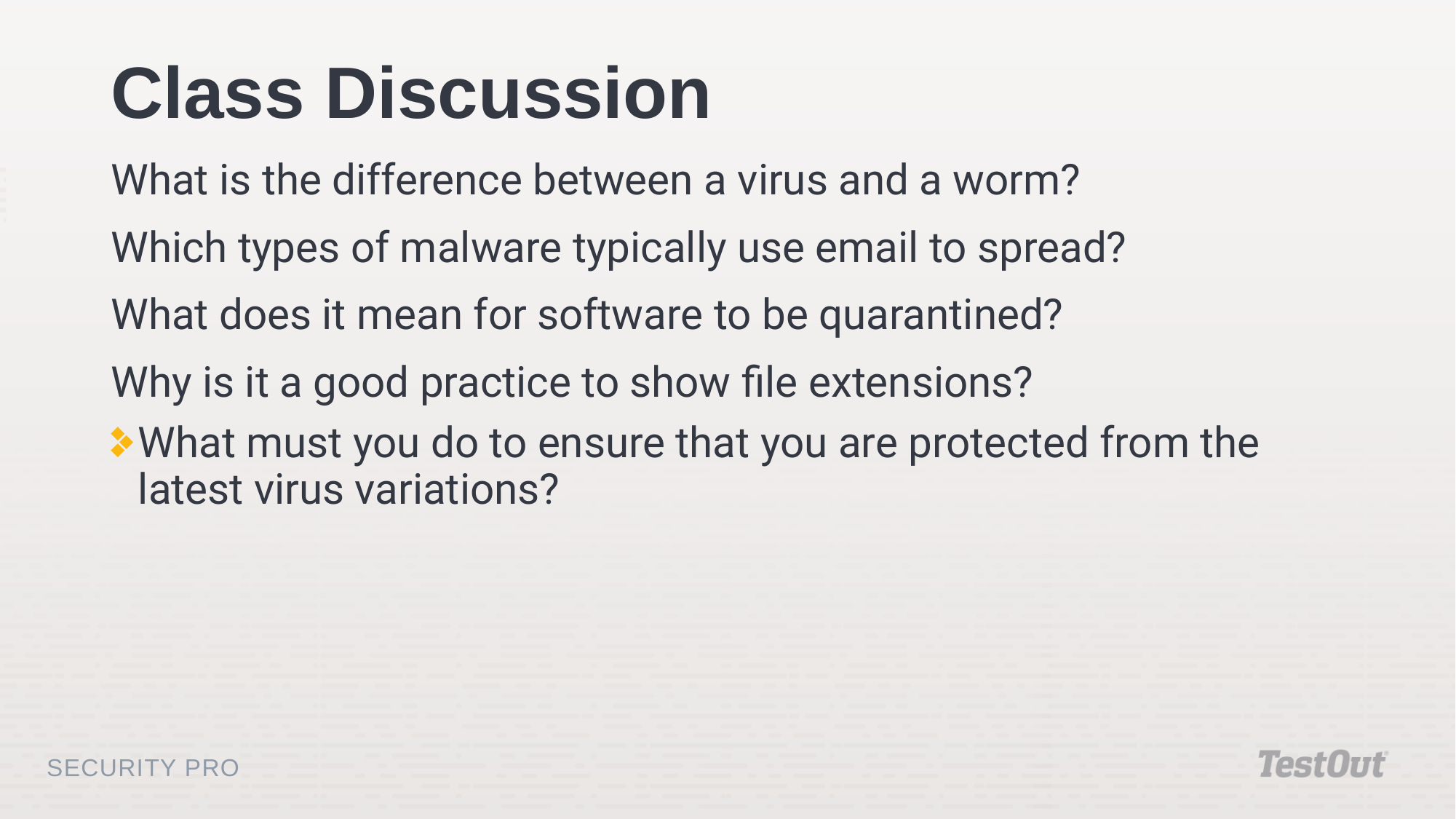

# Class Discussion
What is the difference between a virus and a worm?
Which types of malware typically use email to spread?
What does it mean for software to be quarantined?
Why is it a good practice to show file extensions?
What must you do to ensure that you are protected from the latest virus variations?
Security Pro